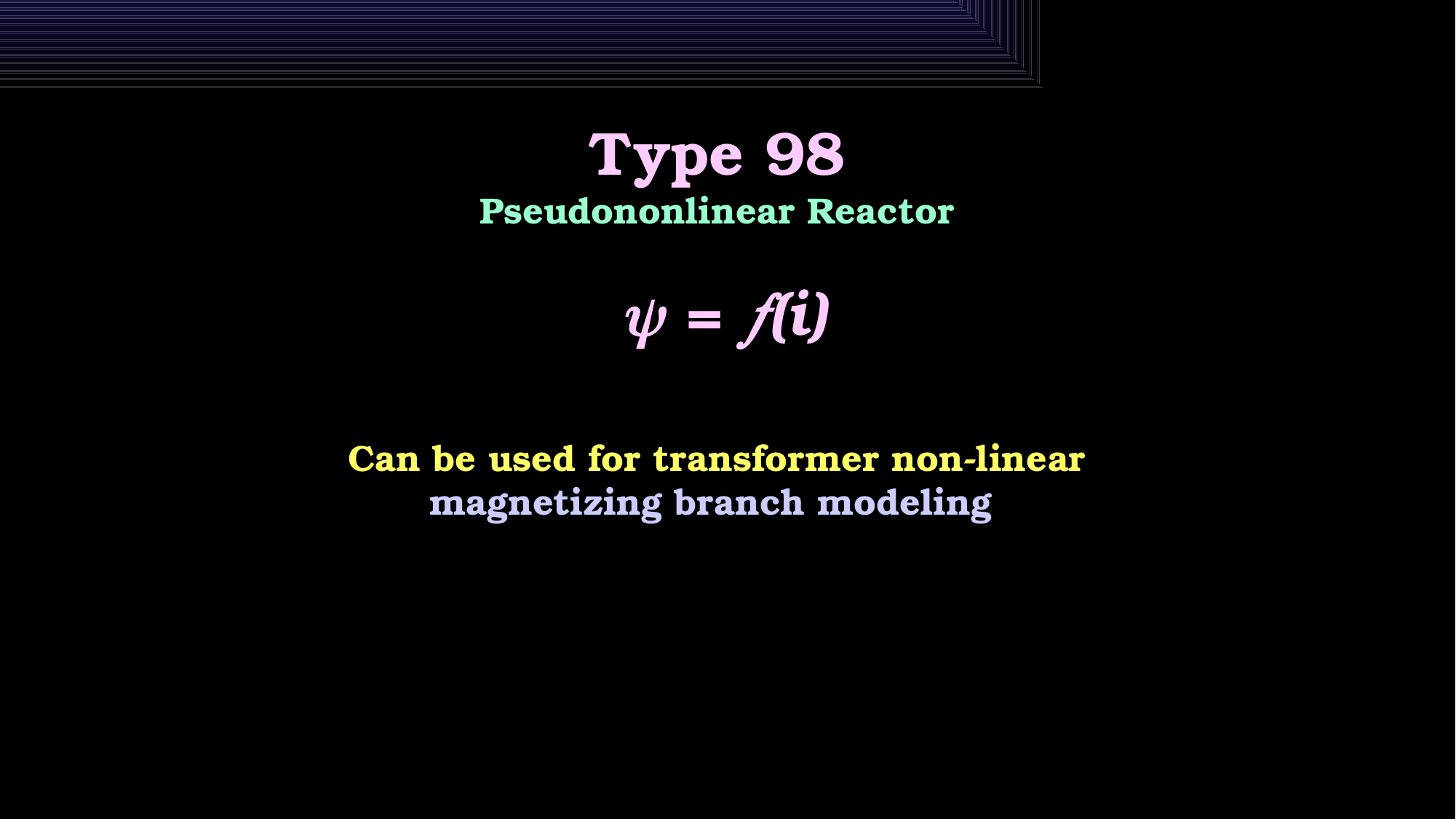

Type 98
Pseudononlinear Reactor

ψ = ƒ(i)

Can be used for transformer non-linear
magnetizing branch modeling